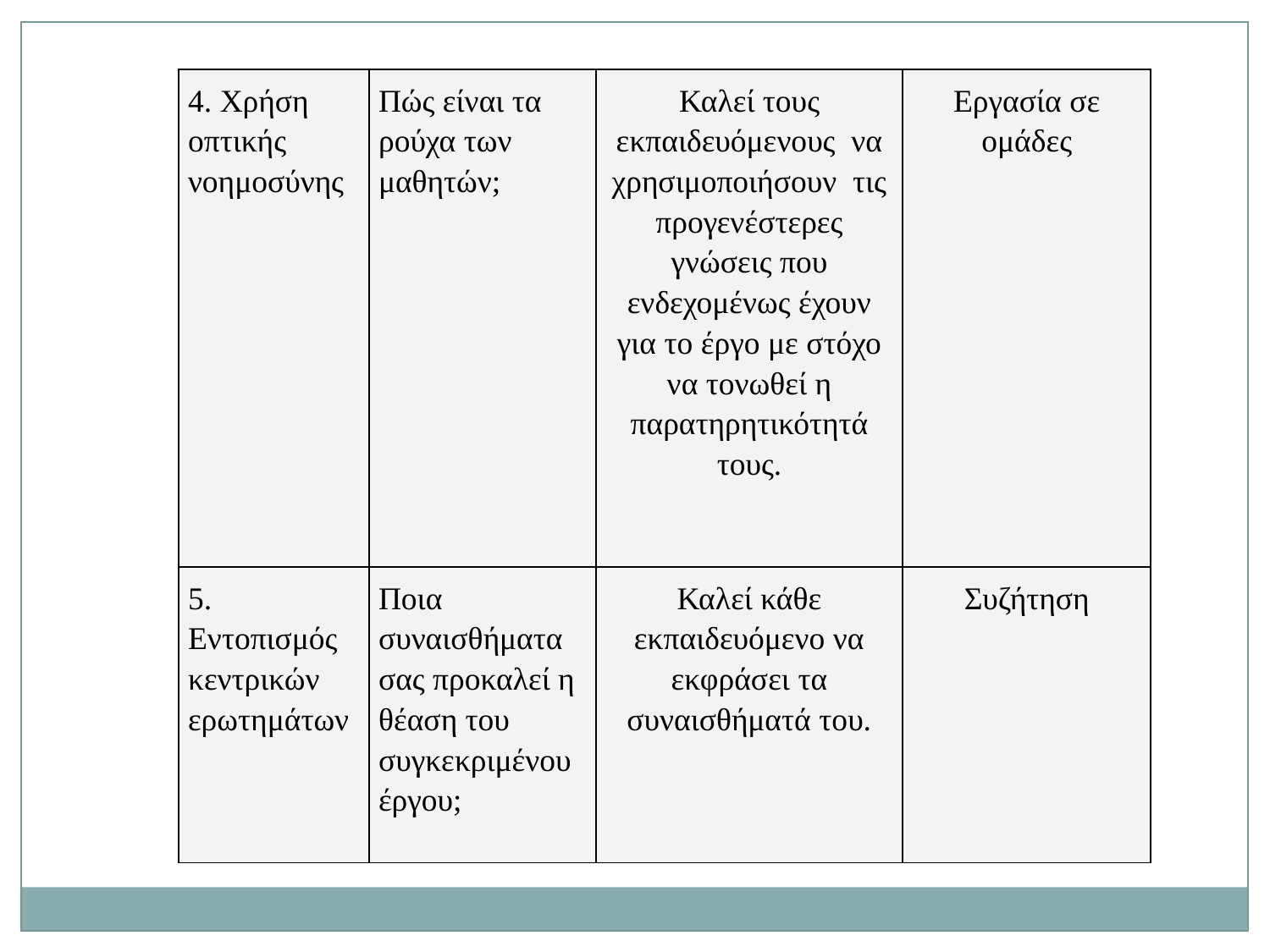

| 4. Χρήση οπτικής νοημοσύνης | Πώς είναι τα ρούχα των μαθητών; | Καλεί τους εκπαιδευόμενους να χρησιμοποιήσουν τις προγενέστερες γνώσεις που ενδεχομένως έχουν για το έργο με στόχο να τονωθεί η παρατηρητικότητά τους. | Εργασία σε ομάδες |
| --- | --- | --- | --- |
| 5. Εντοπισμός κεντρικών ερωτημάτων | Ποια συναισθήματα σας προκαλεί η θέαση του συγκεκριμένου έργου; | Καλεί κάθε εκπαιδευόμενο να εκφράσει τα συναισθήματά του. | Συζήτηση |